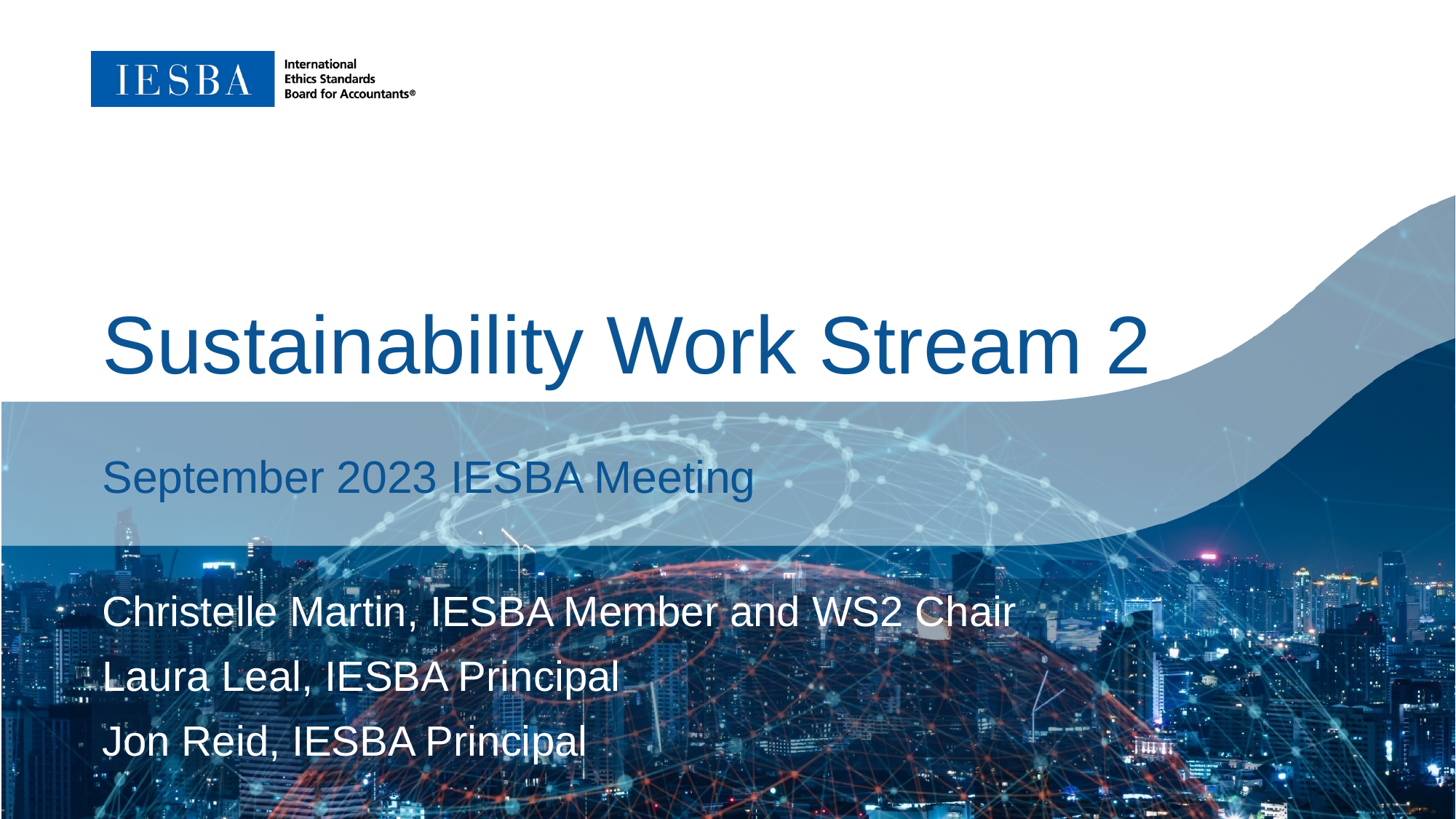

Sustainability Work Stream 2
September 2023 IESBA Meeting
Christelle Martin, IESBA Member and WS2 Chair
Laura Leal, IESBA Principal
Jon Reid, IESBA Principal